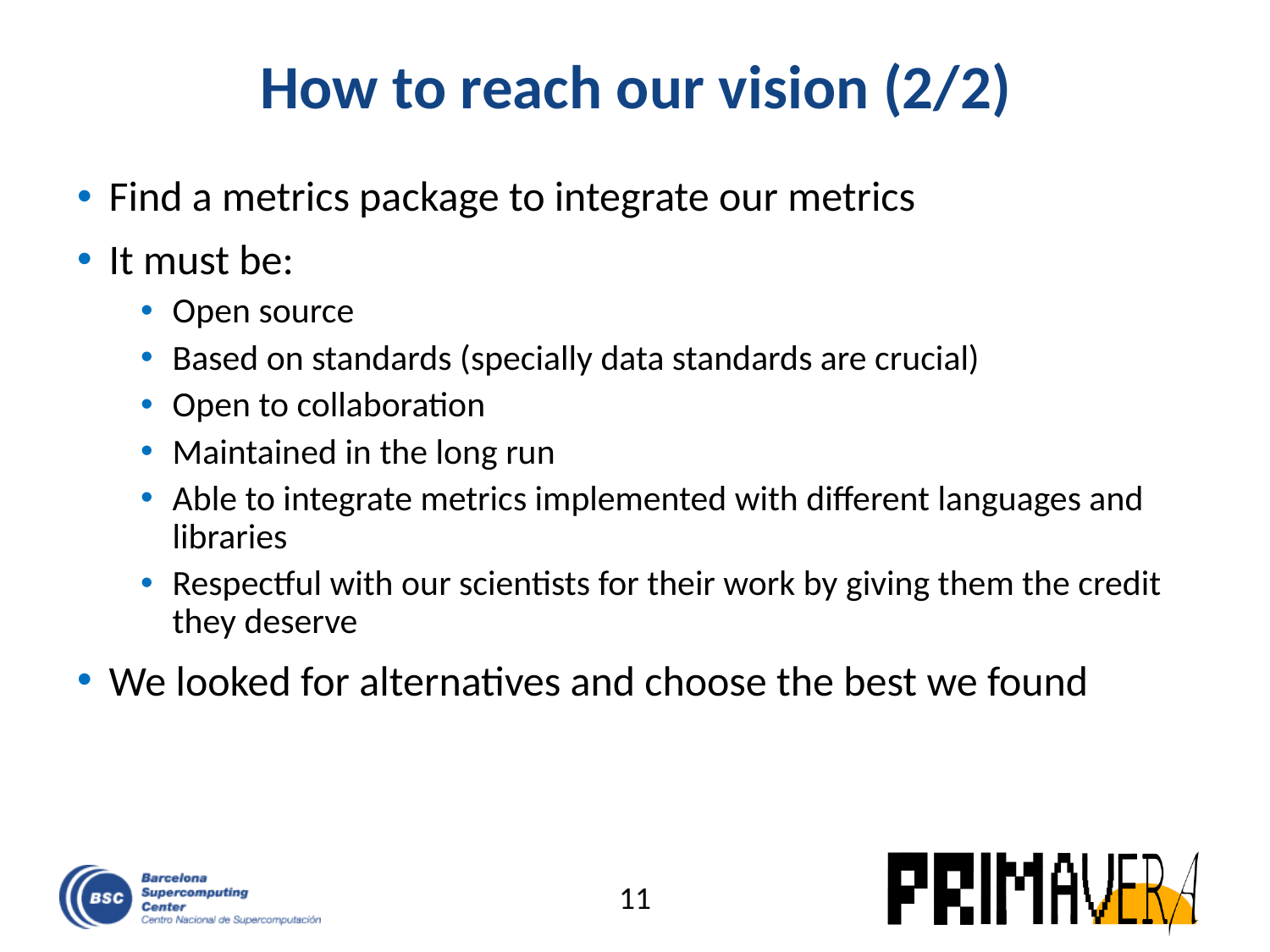

# How to reach our vision (2/2)
Find a metrics package to integrate our metrics
It must be:
Open source
Based on standards (specially data standards are crucial)
Open to collaboration
Maintained in the long run
Able to integrate metrics implemented with different languages and libraries
Respectful with our scientists for their work by giving them the credit they deserve
We looked for alternatives and choose the best we found